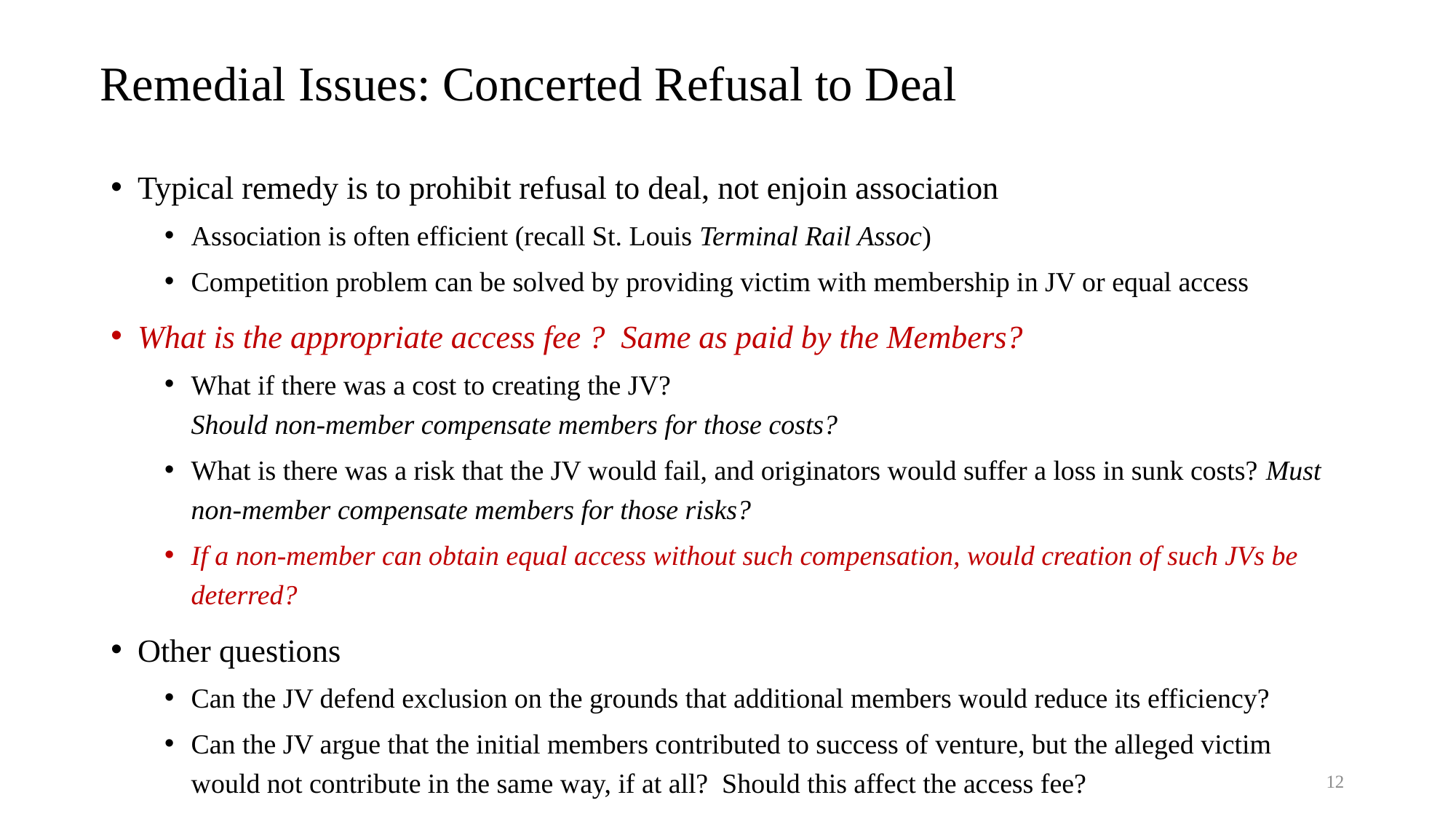

# Remedial Issues: Concerted Refusal to Deal
Typical remedy is to prohibit refusal to deal, not enjoin association
Association is often efficient (recall St. Louis Terminal Rail Assoc)
Competition problem can be solved by providing victim with membership in JV or equal access
What is the appropriate access fee ?  Same as paid by the Members?
What if there was a cost to creating the JV?
Should non-member compensate members for those costs?
What is there was a risk that the JV would fail, and originators would suffer a loss in sunk costs? Must non-member compensate members for those risks?
If a non-member can obtain equal access without such compensation, would creation of such JVs be deterred?
Other questions
Can the JV defend exclusion on the grounds that additional members would reduce its efficiency?
Can the JV argue that the initial members contributed to success of venture, but the alleged victim would not contribute in the same way, if at all?  Should this affect the access fee?
12